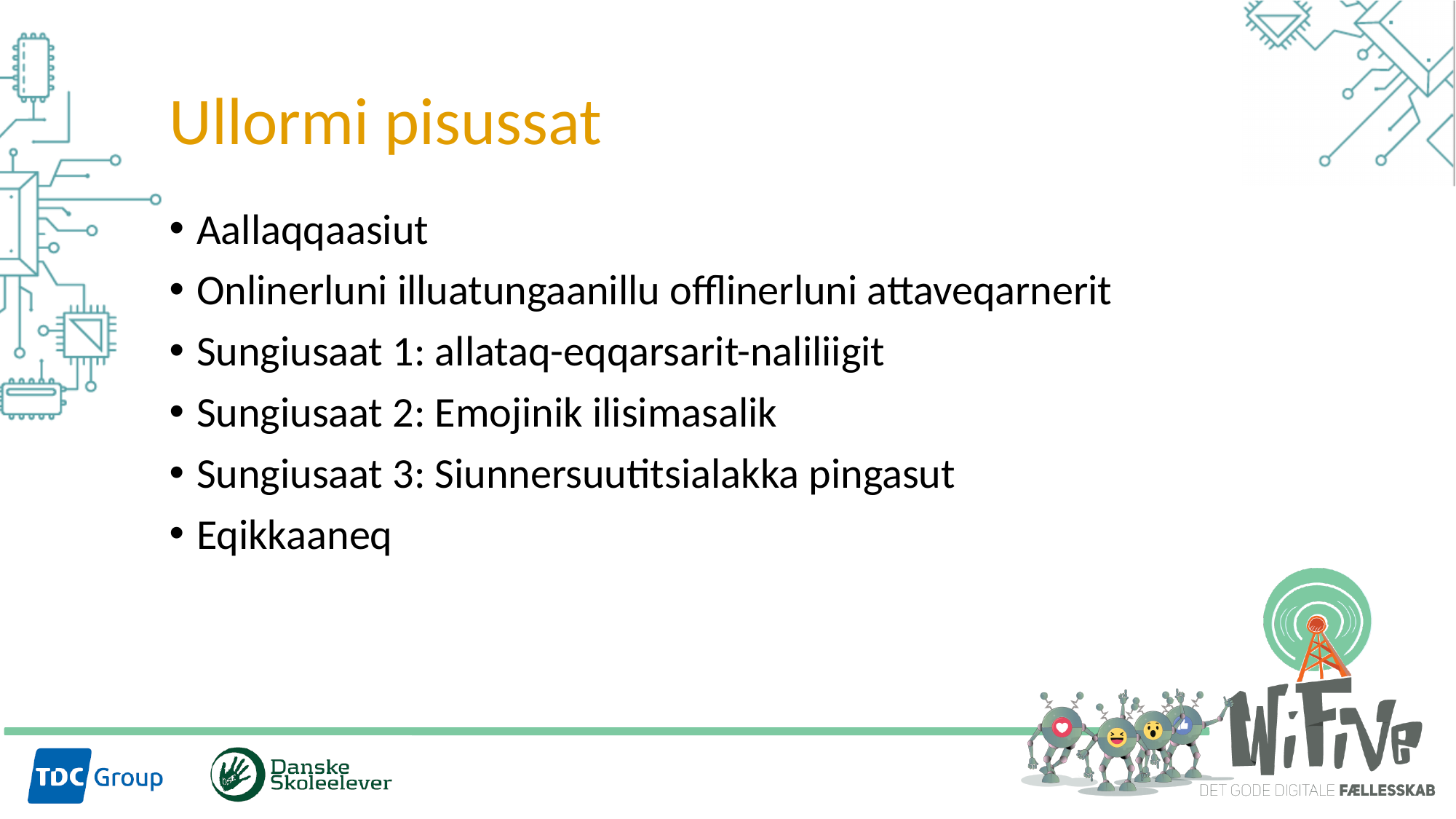

# Ullormi pisussat
Aallaqqaasiut
Onlinerluni illuatungaanillu offlinerluni attaveqarnerit
Sungiusaat 1: allataq-eqqarsarit-naliliigit
Sungiusaat 2: Emojinik ilisimasalik
Sungiusaat 3: Siunnersuutitsialakka pingasut
Eqikkaaneq